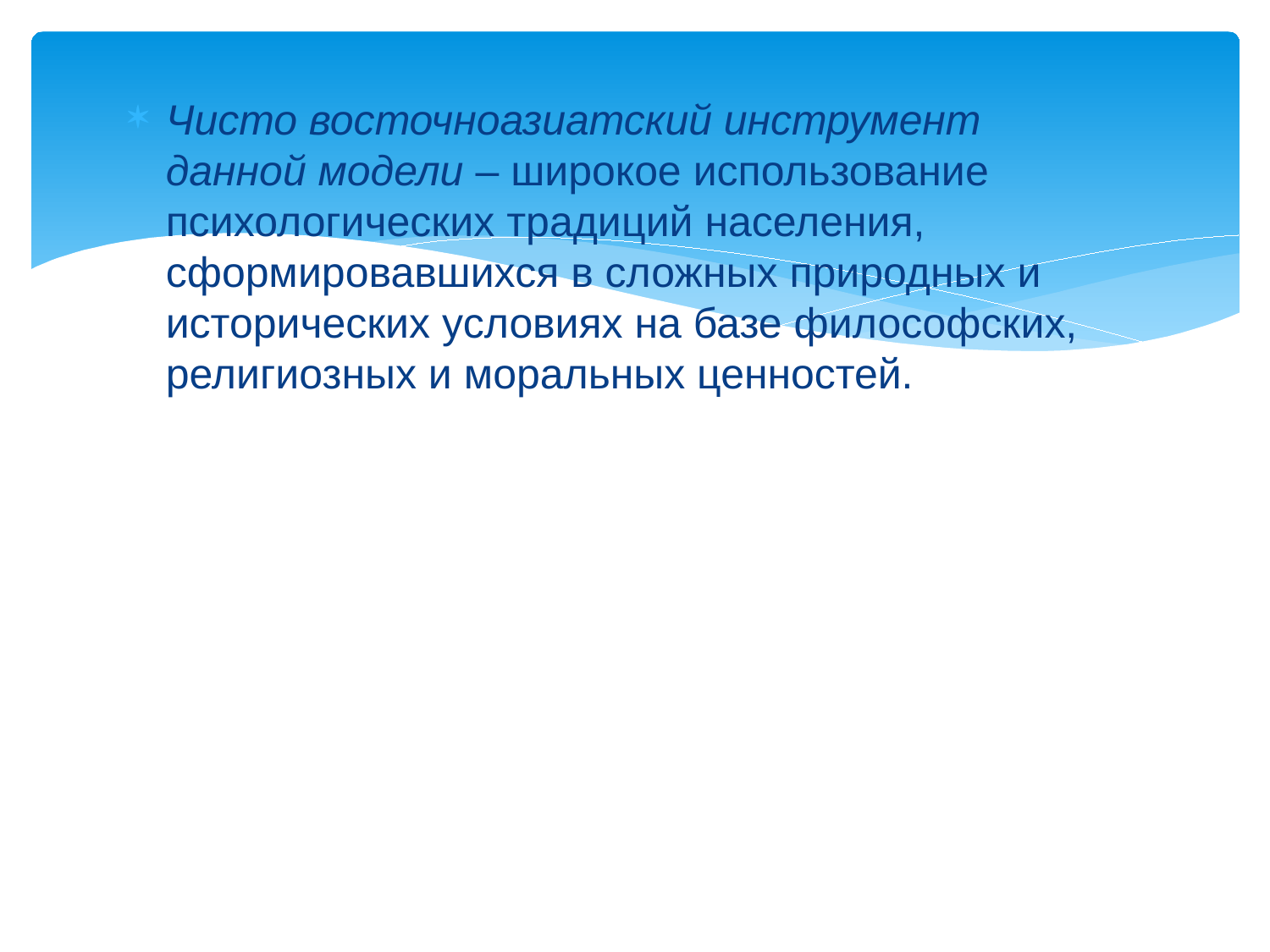

#
Чисто восточноазиатский инструмент данной модели – широкое использование психологических традиций населения, сформировавшихся в сложных природных и исторических условиях на базе философских, религиозных и моральных ценностей.